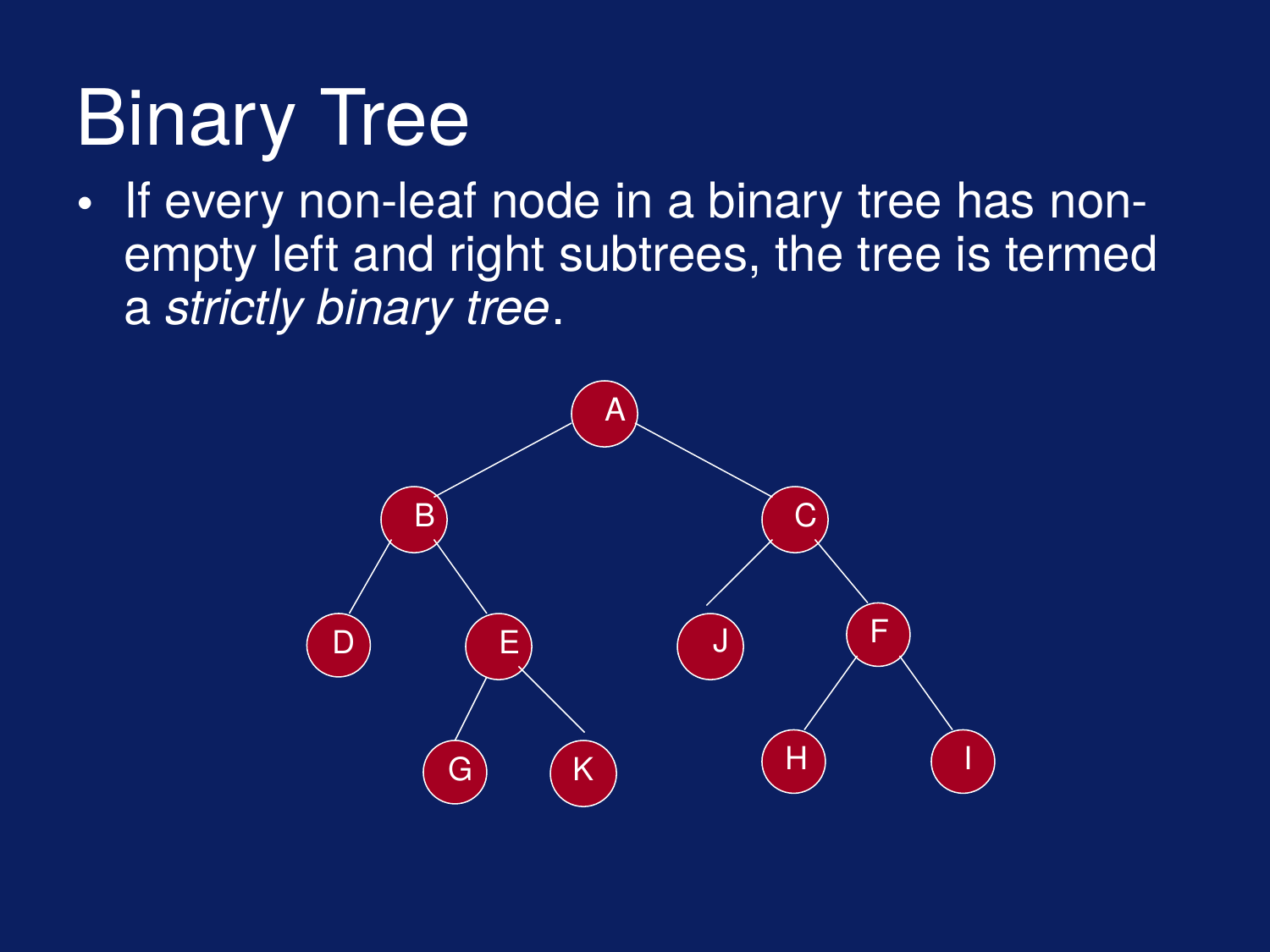

# Binary Tree
If every non-leaf node in a binary tree has non-empty left and right subtrees, the tree is termed a strictly binary tree.

A

B

C

J

F

E
D

K

H
I

G